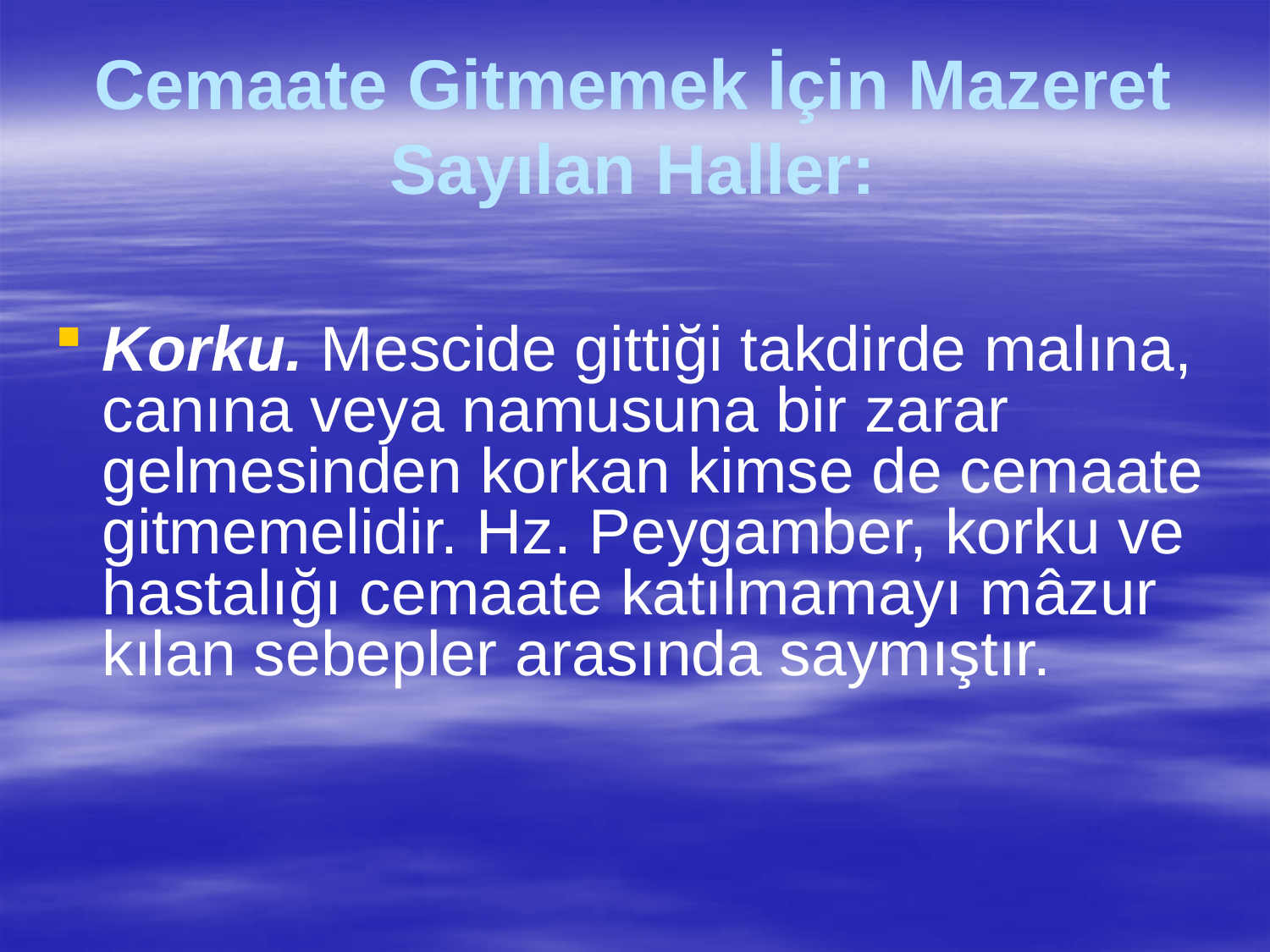

# Cemaate Gitmemek İçin Mazeret Sayılan Haller:
Korku. Mescide gittiği takdirde malına, canına veya namusuna bir zarar gelmesinden korkan kimse de cemaate gitmemelidir. Hz. Peygamber, korku ve hastalığı cemaate katılmamayı mâzur kılan sebepler arasında saymıştır.